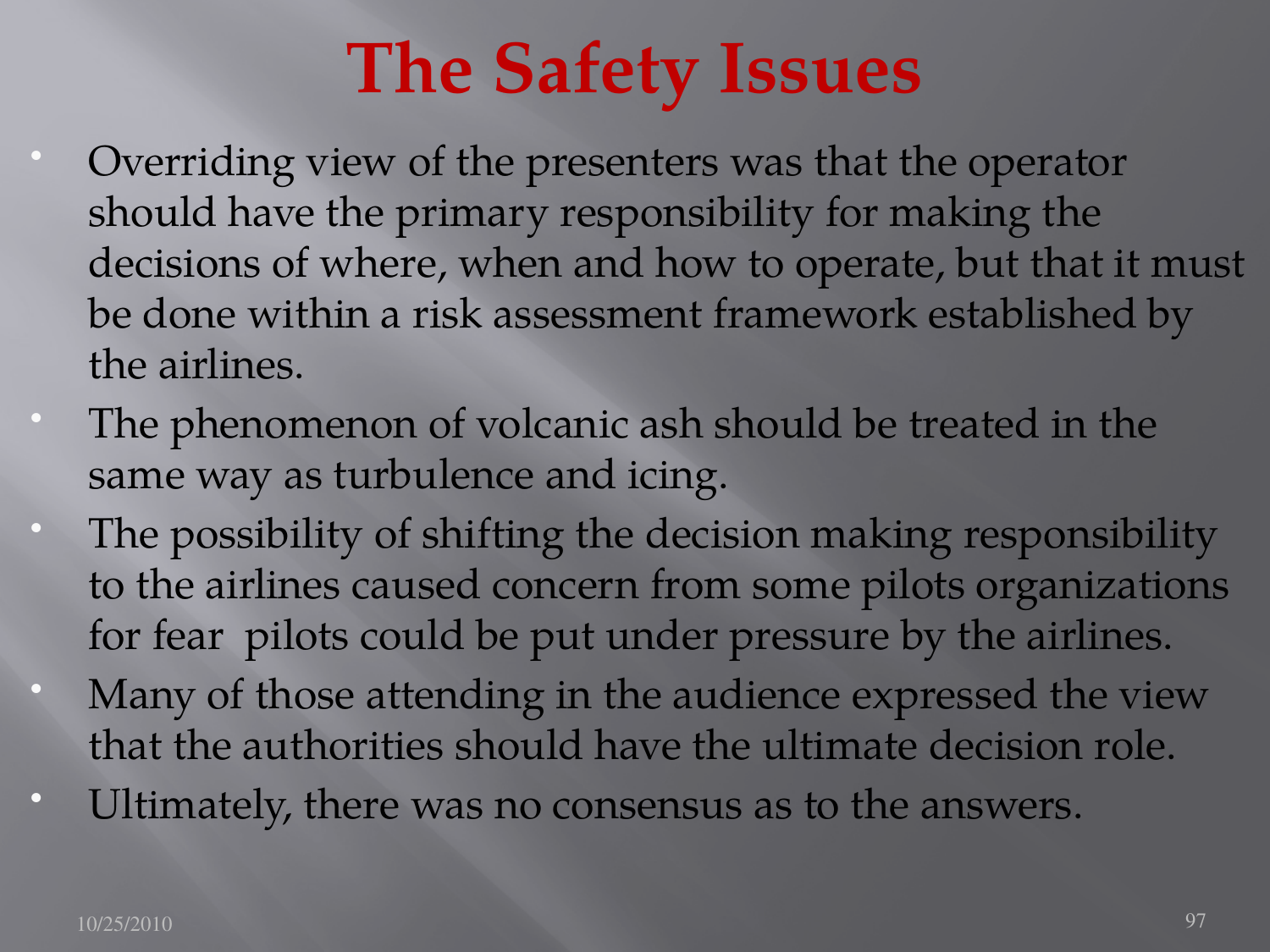

# The Safety Issues
Overriding view of the presenters was that the operator should have the primary responsibility for making the decisions of where, when and how to operate, but that it must be done within a risk assessment framework established by the airlines.
The phenomenon of volcanic ash should be treated in the same way as turbulence and icing.
The possibility of shifting the decision making responsibility to the airlines caused concern from some pilots organizations for fear  pilots could be put under pressure by the airlines.
Many of those attending in the audience expressed the view that the authorities should have the ultimate decision role.
Ultimately, there was no consensus as to the answers.
10/25/2010
97